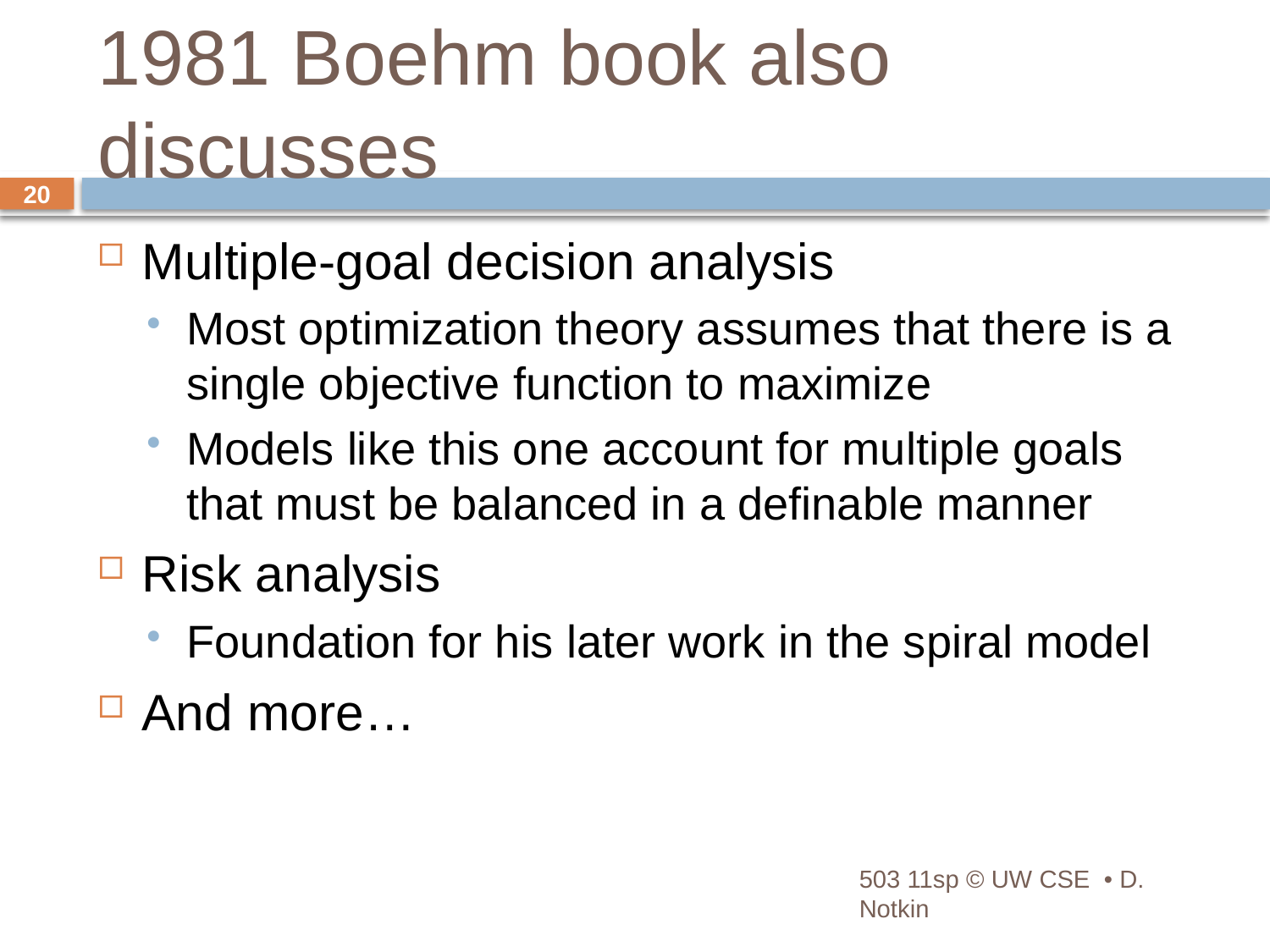

# 1981 Boehm book also discusses
20
Multiple-goal decision analysis
Most optimization theory assumes that there is a single objective function to maximize
Models like this one account for multiple goals that must be balanced in a definable manner
Risk analysis
Foundation for his later work in the spiral model
And more…
503 11sp © UW CSE  • D. Notkin